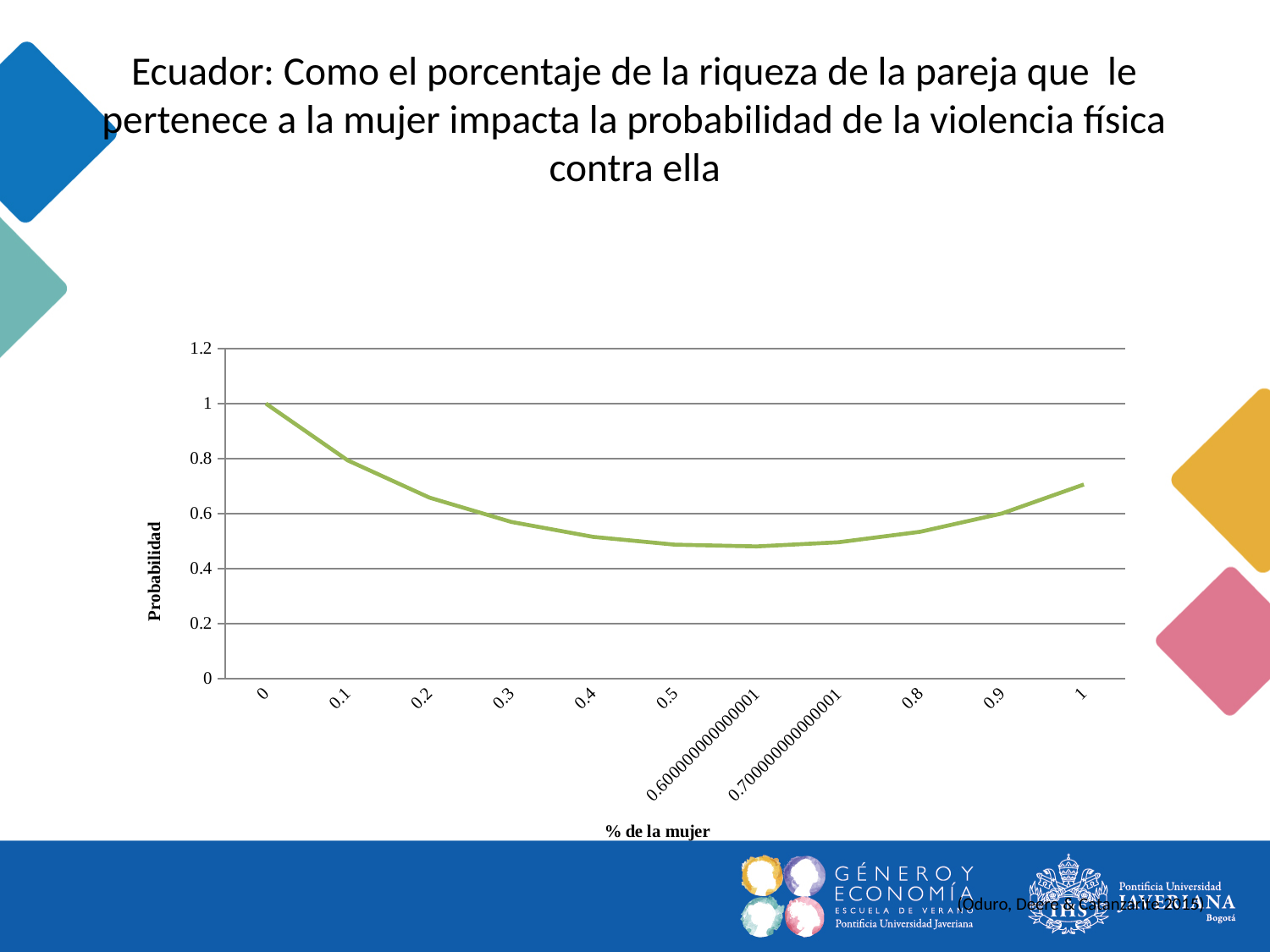

# Ecuador: Como el porcentaje de la riqueza de la pareja que  le pertenece a la mujer impacta la probabilidad de la violencia física contra ella

### Chart

| Category |  |
|---|---|
| 0 | 1.0 |
| 0.1 | 0.7936078511327413 |
| 0.2 | 0.6578993518965749 |
| 0.30000000000000032 | 0.5697187448602246 |
| 0.4 | 0.5153581000769368 |
| 0.5 | 0.4869734133988233 |
| 0.60000000000000064 | 0.48067213178417545 |
| 0.70000000000000062 | 0.49561013969670037 |
| 0.8 | 0.5338004921700816 |
| 0.9 | 0.6005723090341769 |
| 1 | 0.7058284921266539 |
(Oduro, Deere & Catanzarite 2015)